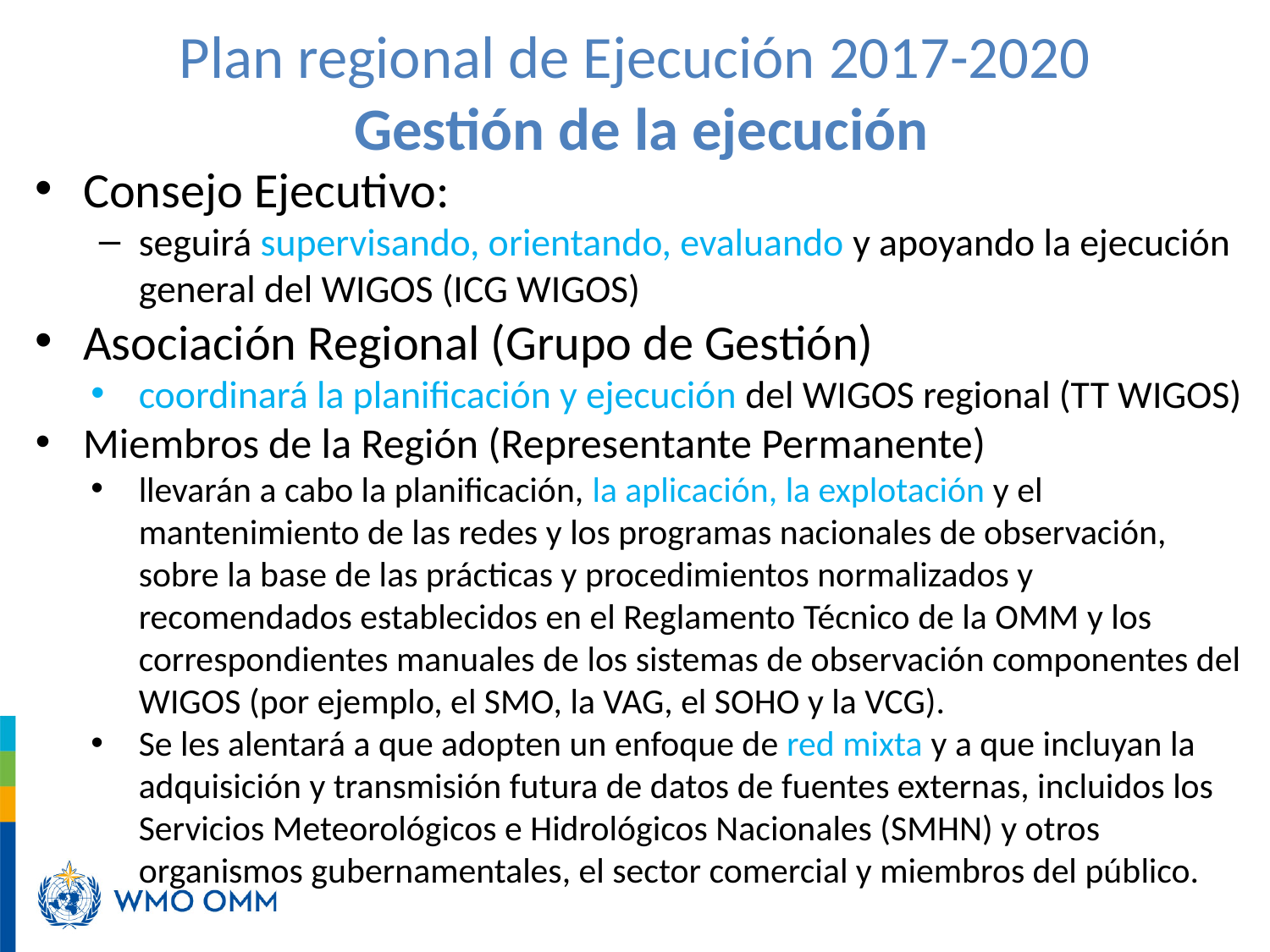

# Plan regional de Ejecución 2017-2020 Gestión de la ejecución
Consejo Ejecutivo:
seguirá supervisando, orientando, evaluando y apoyando la ejecución general del WIGOS (ICG WIGOS)
Asociación Regional (Grupo de Gestión)
coordinará la planificación y ejecución del WIGOS regional (TT WIGOS)
Miembros de la Región (Representante Permanente)
llevarán a cabo la planificación, la aplicación, la explotación y el mantenimiento de las redes y los programas nacionales de observación, sobre la base de las prácticas y procedimientos normalizados y recomendados establecidos en el Reglamento Técnico de la OMM y los correspondientes manuales de los sistemas de observación componentes del WIGOS (por ejemplo, el SMO, la VAG, el SOHO y la VCG).
Se les alentará a que adopten un enfoque de red mixta y a que incluyan la adquisición y transmisión futura de datos de fuentes externas, incluidos los Servicios Meteorológicos e Hidrológicos Nacionales (SMHN) y otros organismos gubernamentales, el sector comercial y miembros del público.